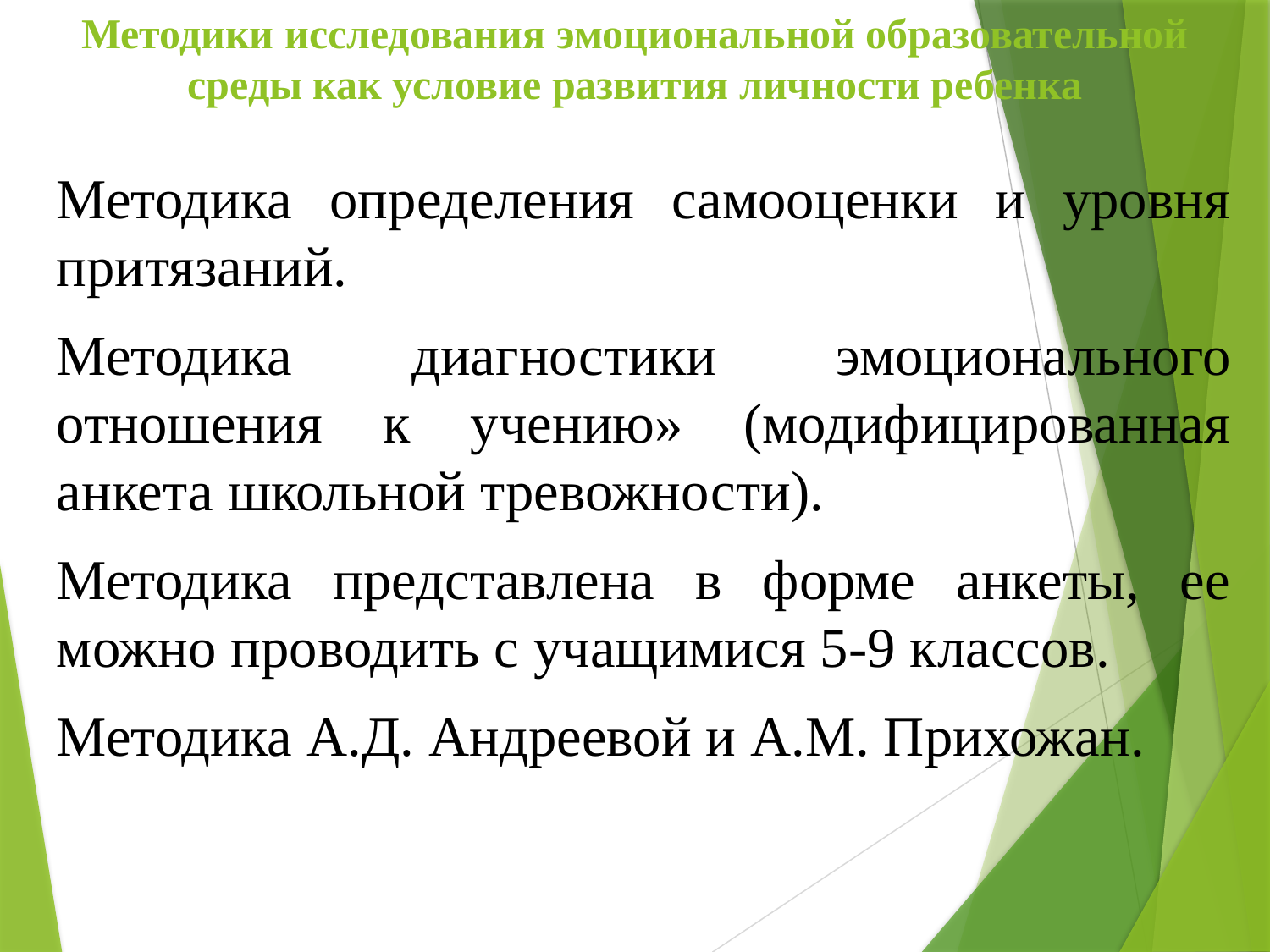

# Методики исследования эмоциональной образовательной среды как условие развития личности ребенка
Методика определения самооценки и уровня притязаний.
Методика диагностики эмоционального отношения к учению» (модифицированная анкета школьной тревожности).
Методика представлена в форме анкеты, ее можно проводить с учащимися 5-9 классов.
Методика А.Д. Андреевой и А.М. Прихожан.